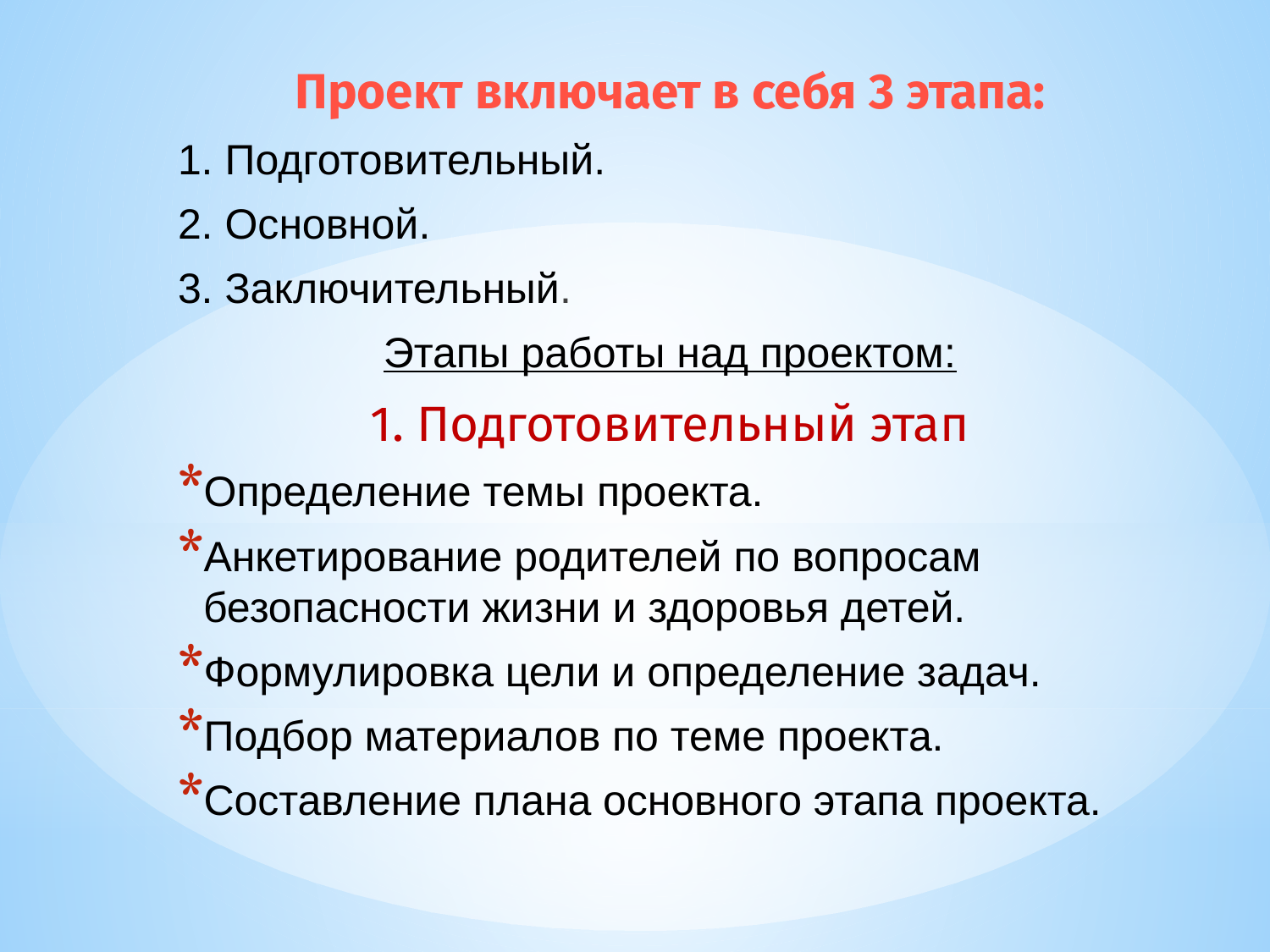

Проект включает в себя 3 этапа:
1. Подготовительный.
2. Основной.
3. Заключительный.
Этапы работы над проектом:
1. Подготовительный этап
Определение темы проекта.
Анкетирование родителей по вопросам безопасности жизни и здоровья детей.
Формулировка цели и определение задач.
Подбор материалов по теме проекта.
Составление плана основного этапа проекта.